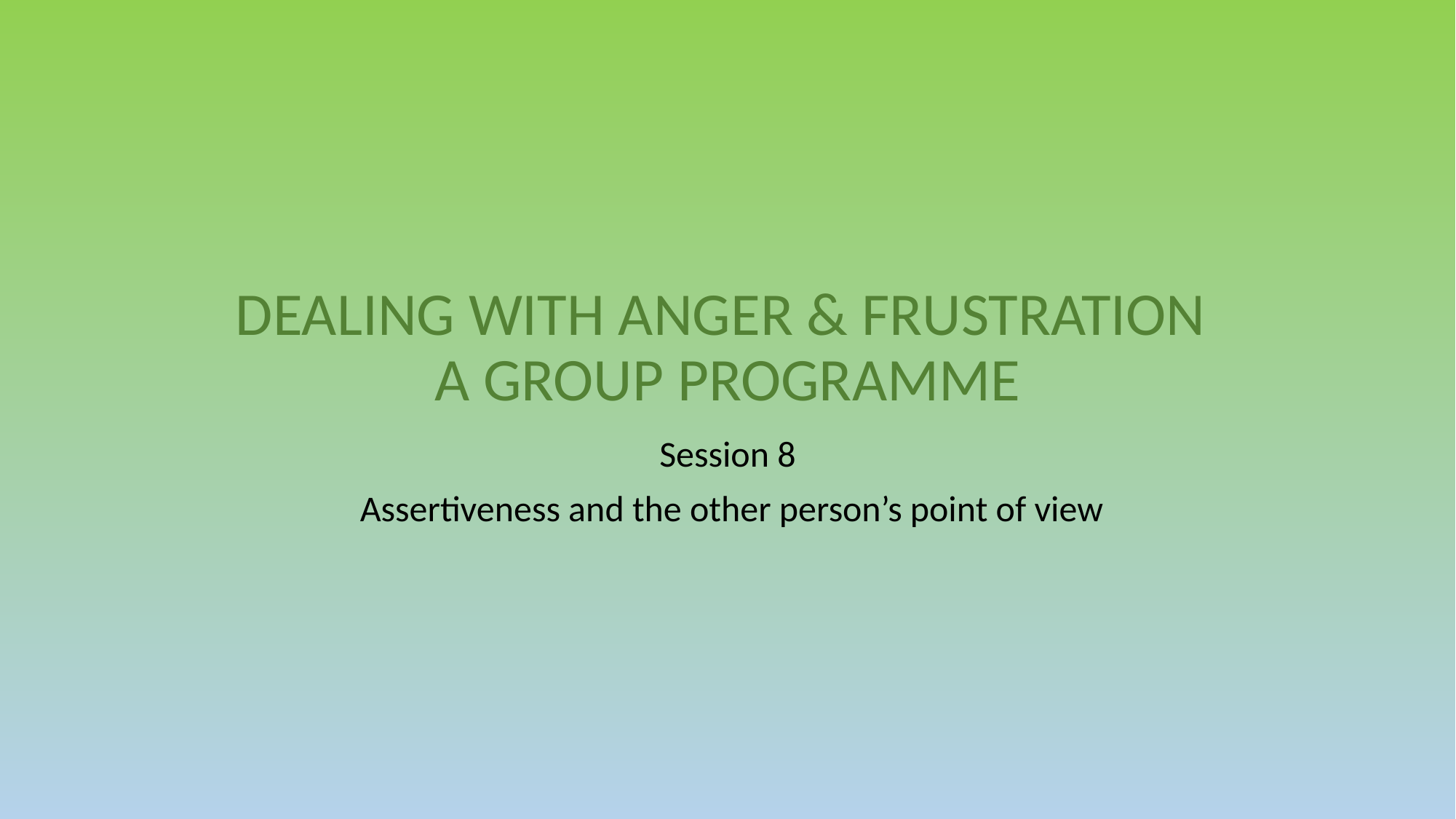

# DEALING WITH ANGER & FRUSTRATION A GROUP PROGRAMME
Session 8
 Assertiveness and the other person’s point of view